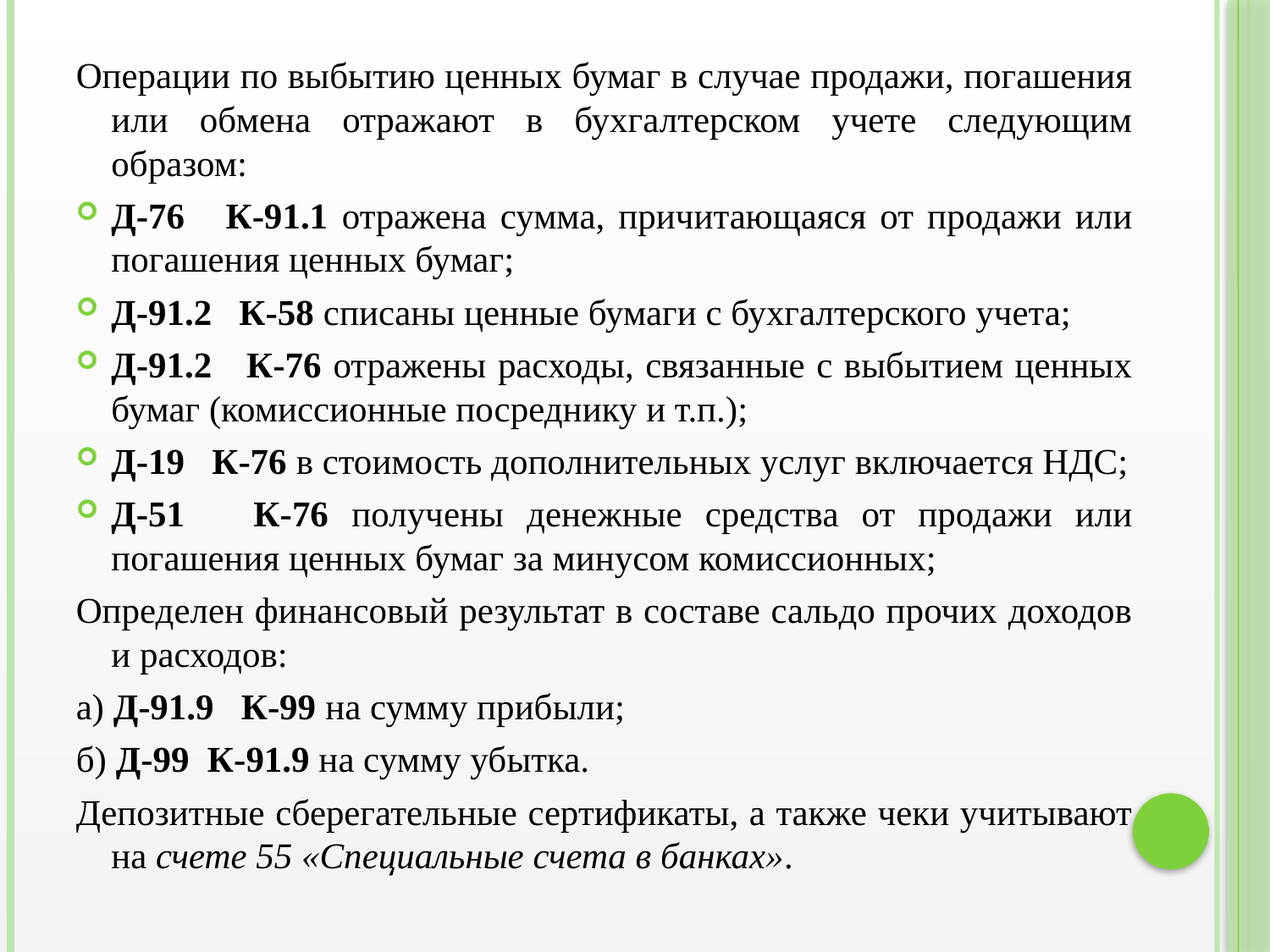

Операции по выбытию ценных бумаг в случае продажи, погашения или обмена отражают в бухгалтерском учете следующим образом:
Д-76   К-91.1 отражена сумма, причитающаяся от продажи или погашения ценных бумаг;
Д-91.2   К-58 списаны ценные бумаги с бухгалтерского учета;
Д-91.2   К-76 отражены расходы, связанные с выбытием ценных бумаг (комиссионные посреднику и т.п.);
Д-19   К-76 в стоимость дополнительных услуг включается НДС;
Д-51   К-76 получены денежные средства от продажи или погашения ценных бумаг за минусом комиссионных;
Определен финансовый результат в составе сальдо прочих доходов и расходов:
а) Д-91.9   К-99 на сумму прибыли;
б) Д-99  К-91.9 на сумму убытка.
Депозитные сберегательные сертификаты, а также чеки учитывают на счете 55 «Специальные счета в банках».